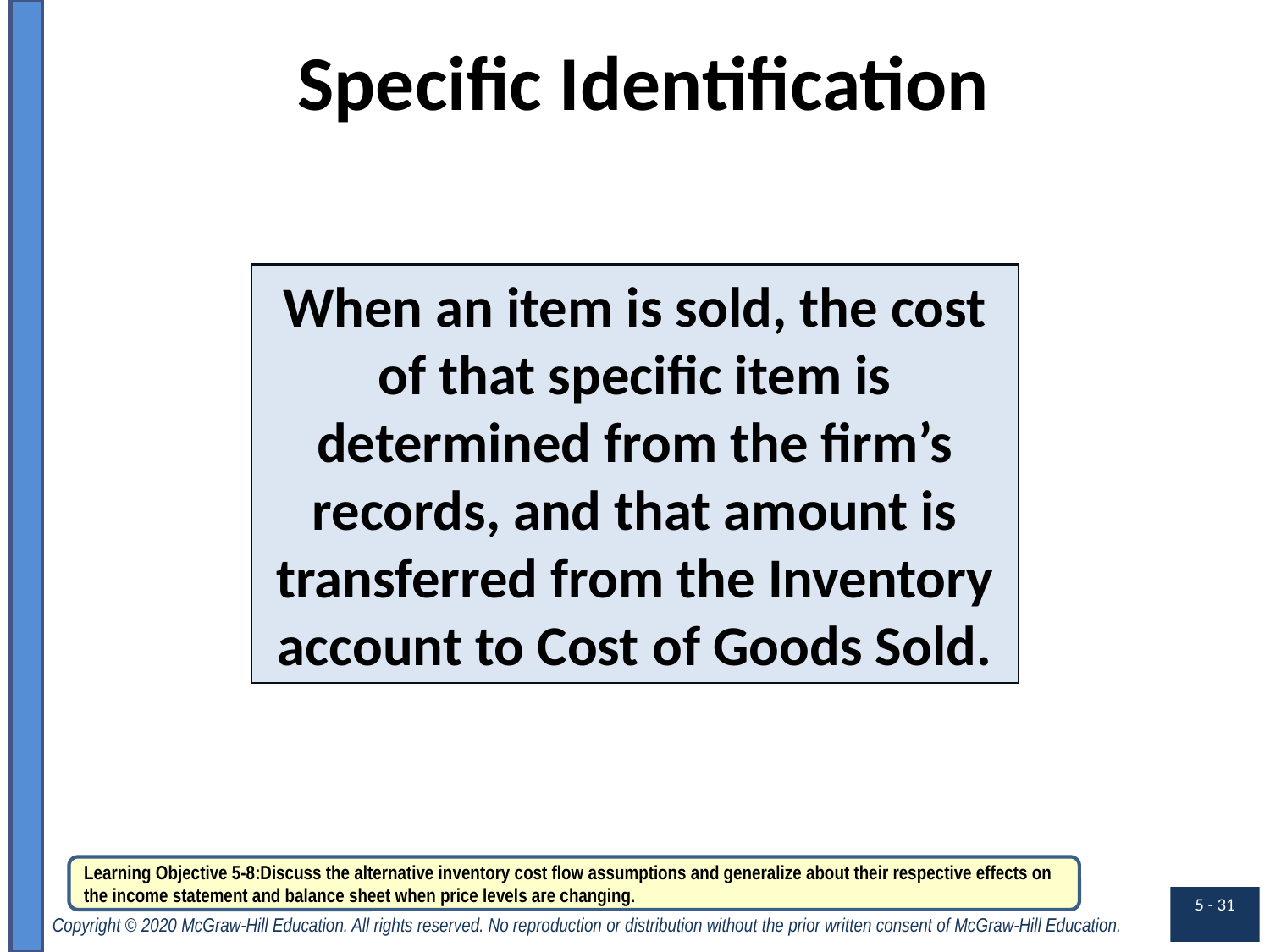

# Specific Identification
When an item is sold, the cost of that specific item is determined from the firm’s records, and that amount is transferred from the Inventory account to Cost of Goods Sold.
Learning Objective 5-8:Discuss the alternative inventory cost flow assumptions and generalize about their respective effects on the income statement and balance sheet when price levels are changing.